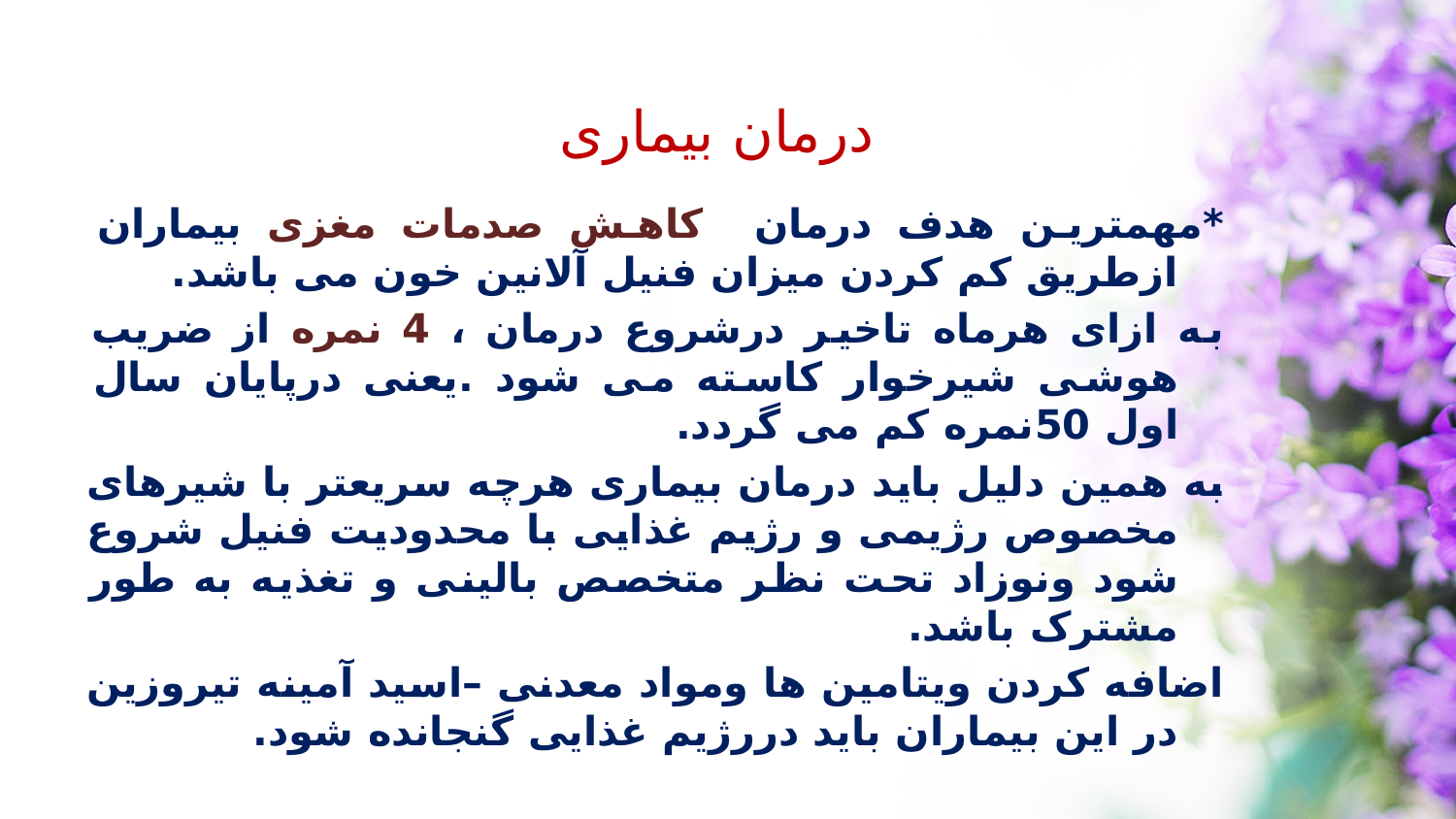

درمان بیماری
*مهمترین هدف درمان  کاهش صدمات مغزی بیماران ازطریق کم کردن میزان فنیل آلانین خون می باشد.
به ازای هرماه تاخیر درشروع درمان ، 4 نمره از ضریب هوشی شیرخوار کاسته می شود .یعنی درپایان سال اول 50نمره کم می گردد.
به همین دلیل باید درمان بیماری هرچه سریعتر با شیرهای مخصوص رژیمی و رژیم غذایی با محدودیت فنیل شروع شود ونوزاد تحت نظر متخصص بالینی و تغذیه به طور مشترک باشد.
اضافه کردن ویتامین ها ومواد معدنی –اسید آمینه تیروزین در این بیماران باید دررژیم غذایی گنجانده شود.